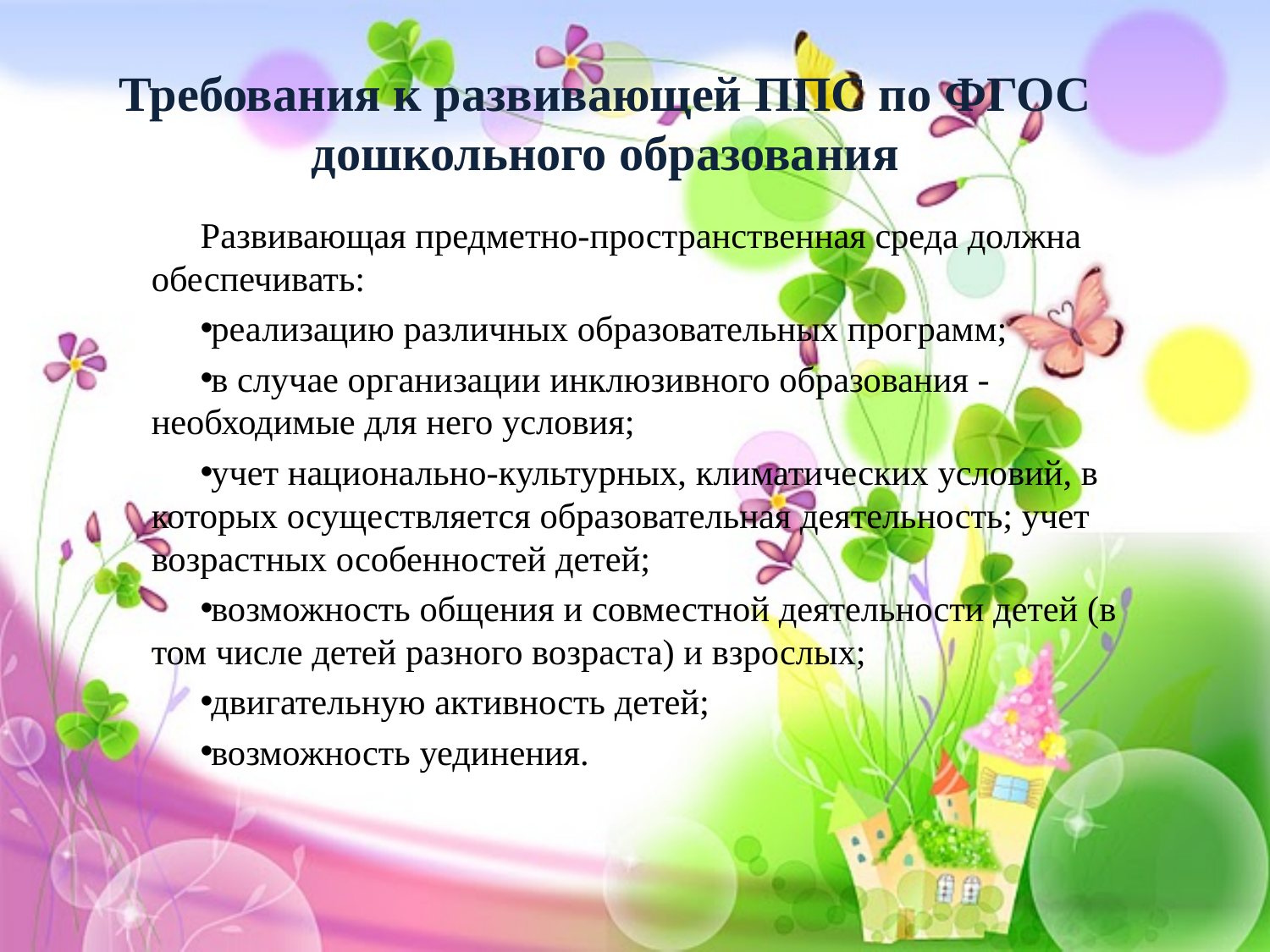

Требования к развивающей ППС по ФГОС дошкольного образования
Развивающая предметно-пространственная среда должна обеспечивать:
реализацию различных образовательных программ;
в случае организации инклюзивного образования - необходимые для него условия;
учет национально-культурных, климатических условий, в которых осуществляется образовательная деятельность; учет возрастных особенностей детей;
возможность общения и совместной деятельности детей (в том числе детей разного возраста) и взрослых;
двигательную активность детей;
возможность уединения.